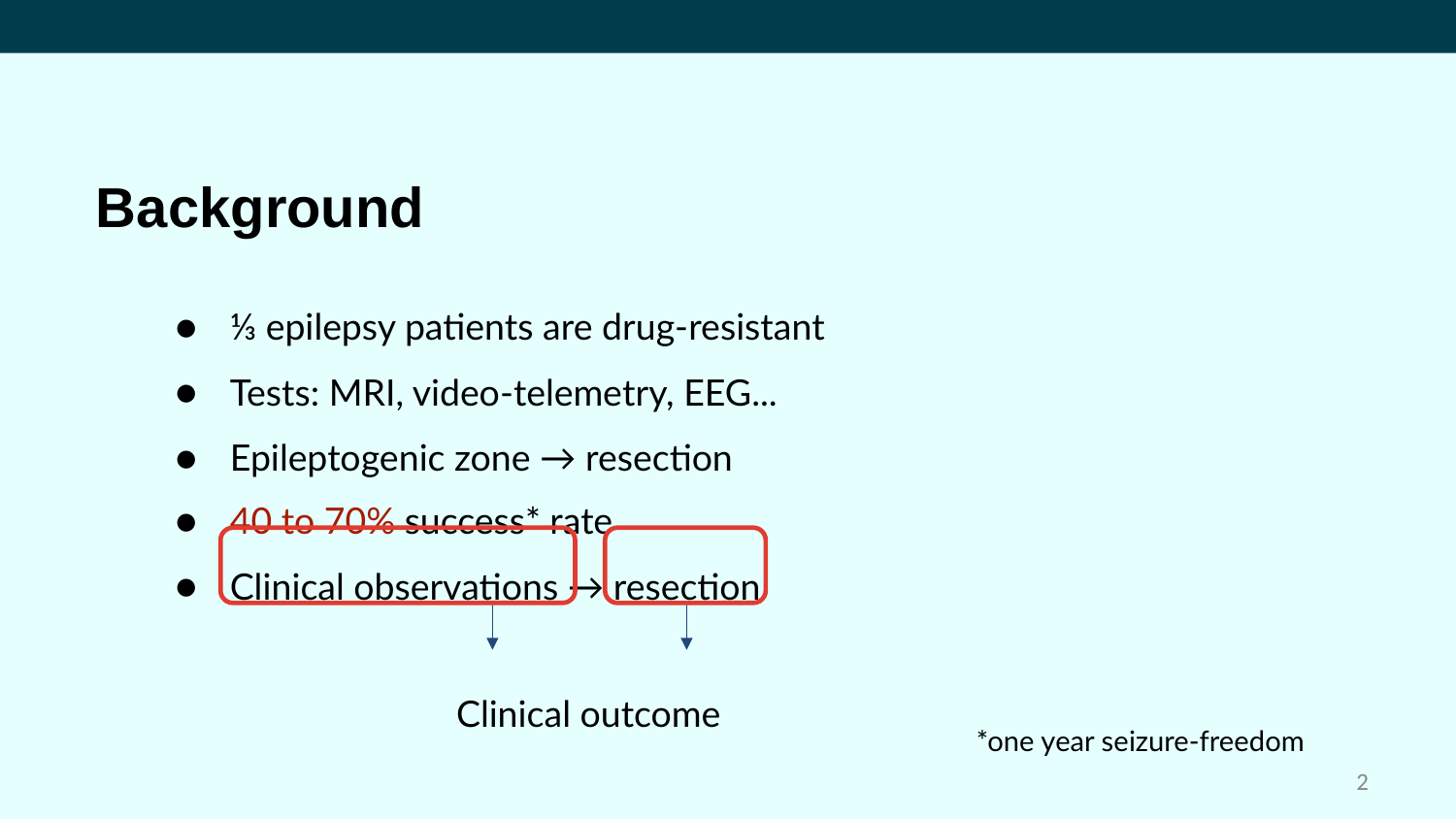

Background
⅓ epilepsy patients are drug-resistant
Tests: MRI, video-telemetry, EEG...
Epileptogenic zone → resection
40 to 70% success* rate
Clinical observations → resection

Clinical outcome
*one year seizure-freedom
2